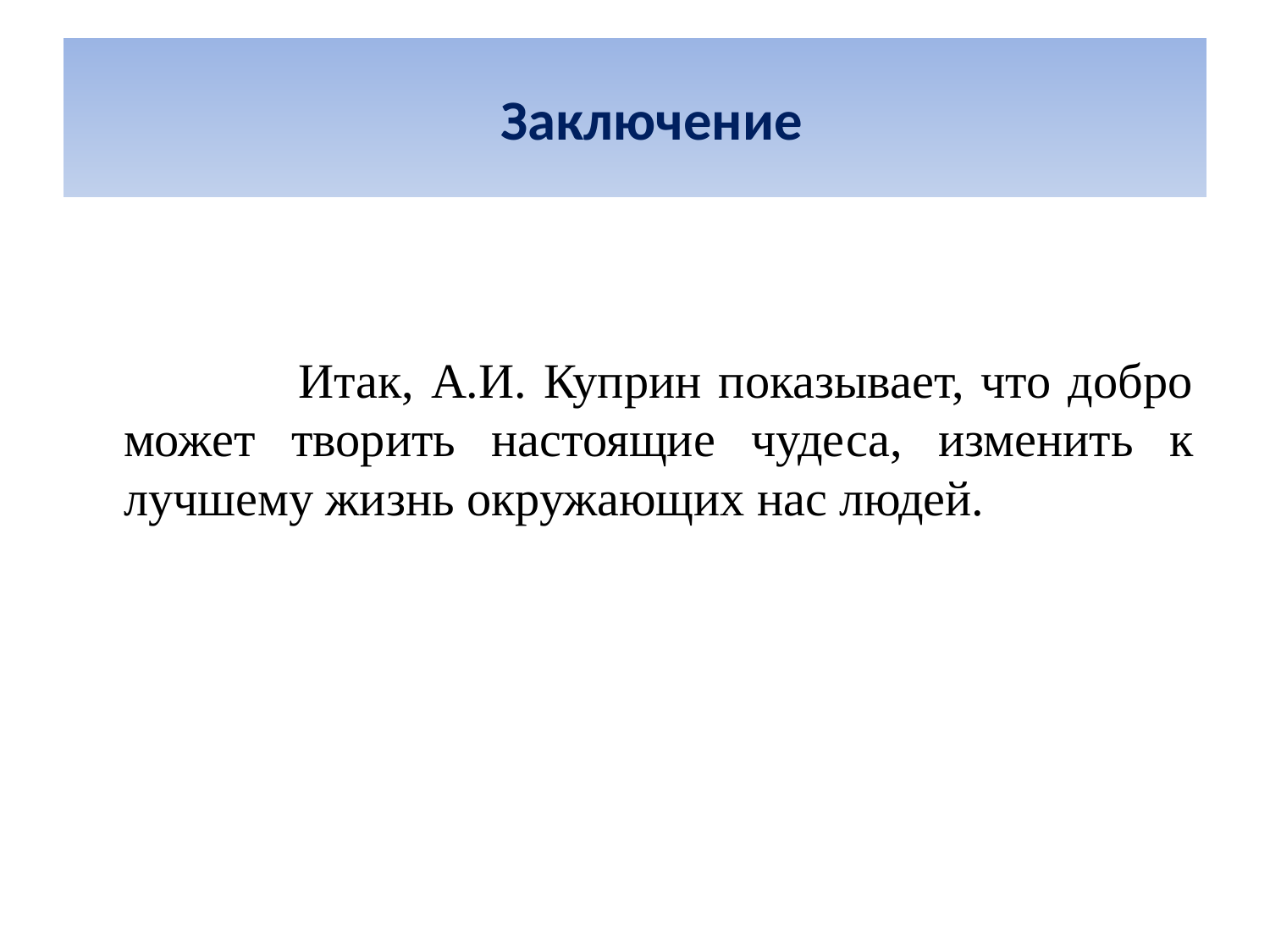

# Заключение

              Итак, А.И. Куприн показывает, что добро может творить настоящие чудеса, изменить к лучшему жизнь окружающих нас людей.